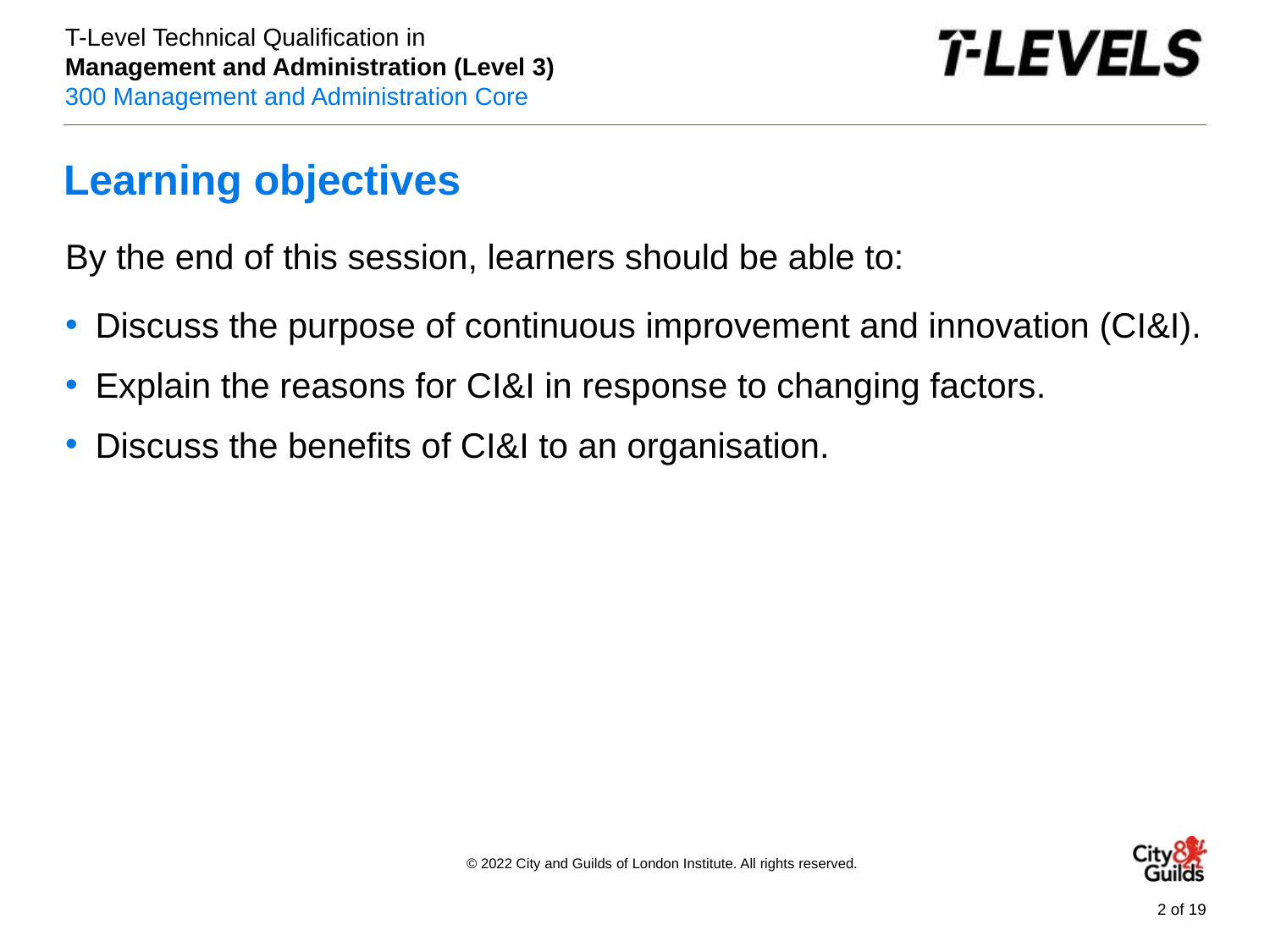

# Learning objectives
By the end of this session, learners should be able to:
Discuss the purpose of continuous improvement and innovation (CI&I).
Explain the reasons for CI&I in response to changing factors.
Discuss the benefits of CI&I to an organisation.